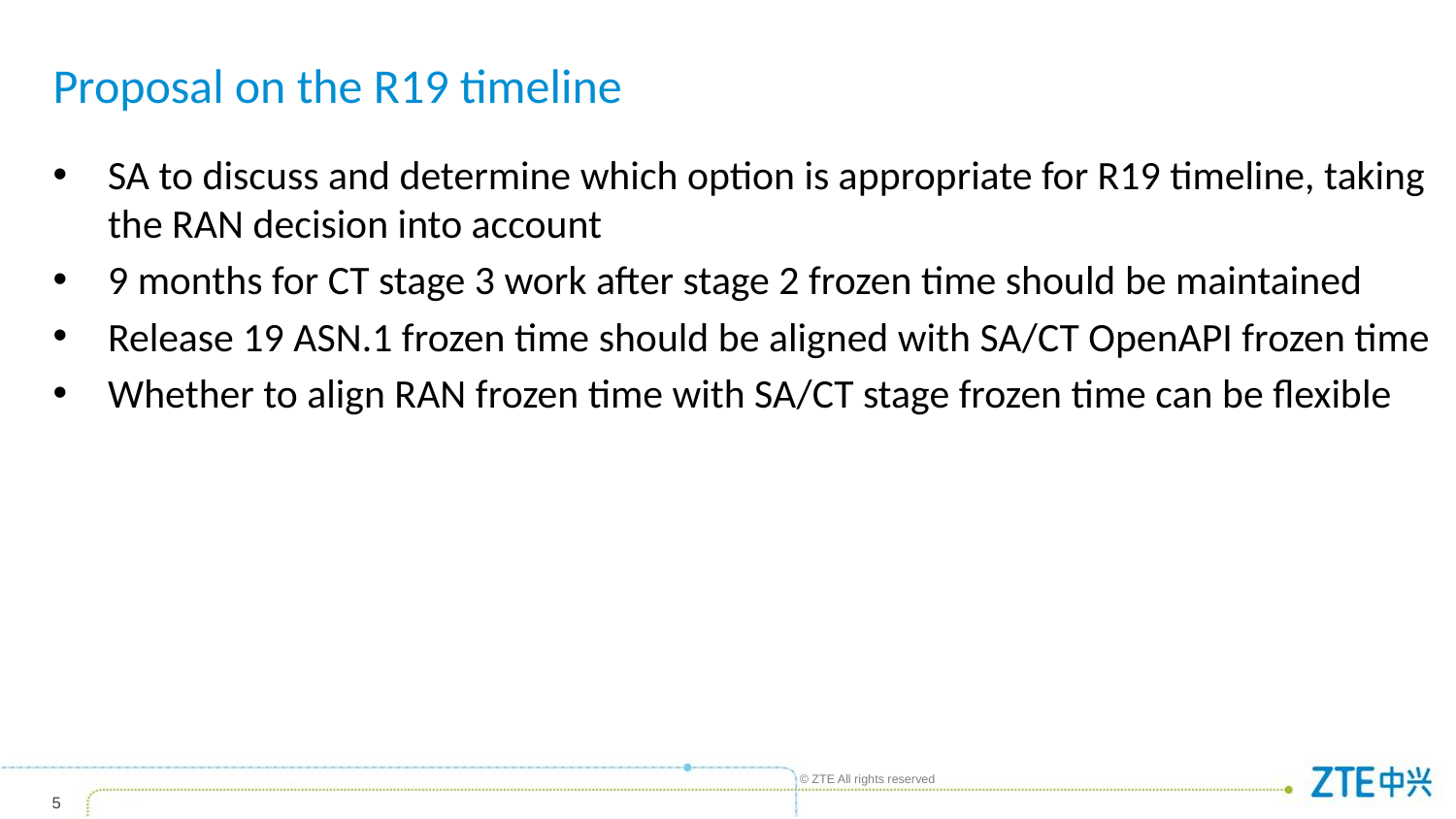

# Proposal on the R19 timeline
SA to discuss and determine which option is appropriate for R19 timeline, taking the RAN decision into account
9 months for CT stage 3 work after stage 2 frozen time should be maintained
Release 19 ASN.1 frozen time should be aligned with SA/CT OpenAPI frozen time
Whether to align RAN frozen time with SA/CT stage frozen time can be flexible